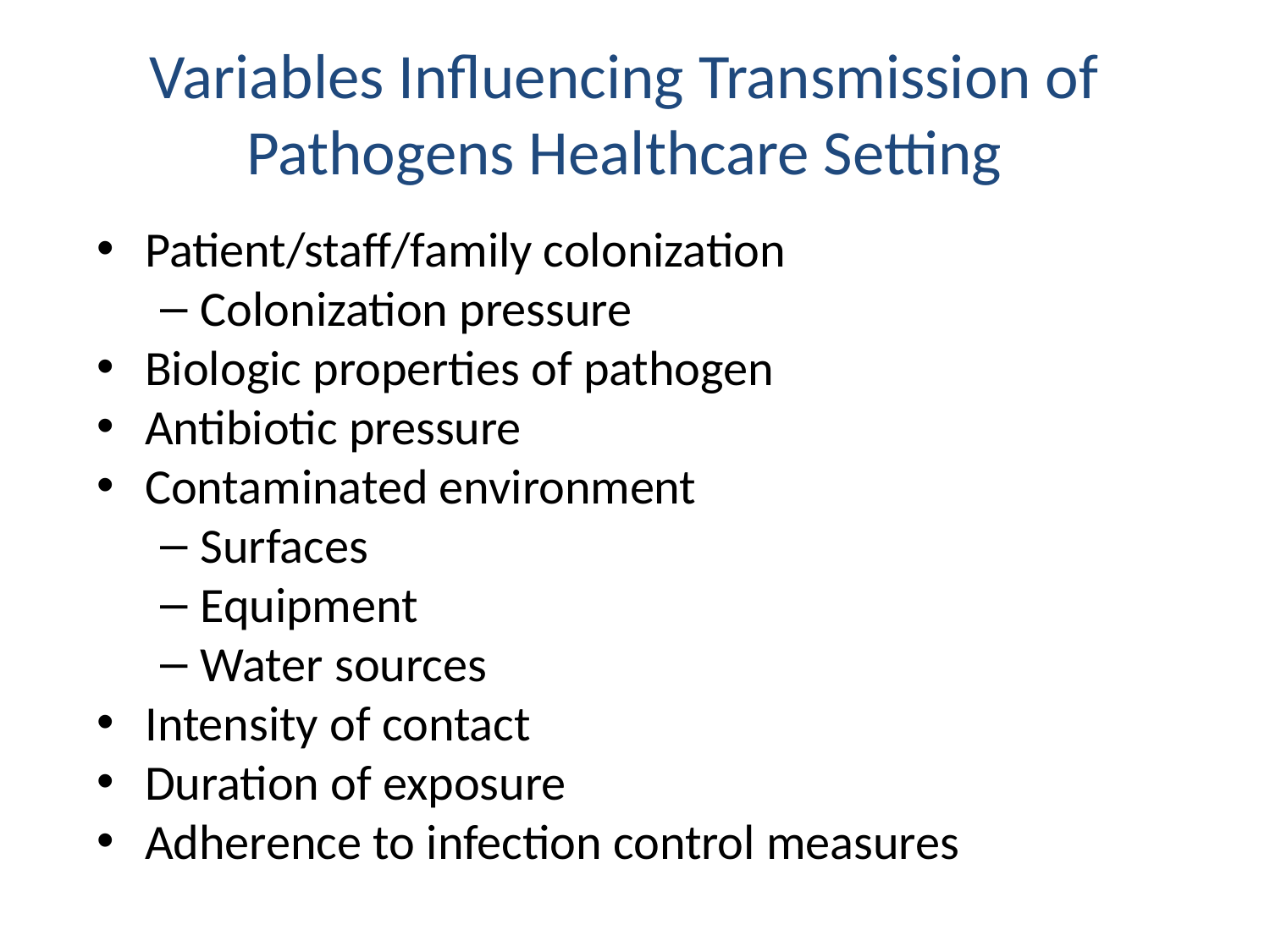

# Variables Influencing Transmission of Pathogens Healthcare Setting
Patient/staff/family colonization
Colonization pressure
Biologic properties of pathogen
Antibiotic pressure
Contaminated environment
Surfaces
Equipment
Water sources
Intensity of contact
Duration of exposure
Adherence to infection control measures